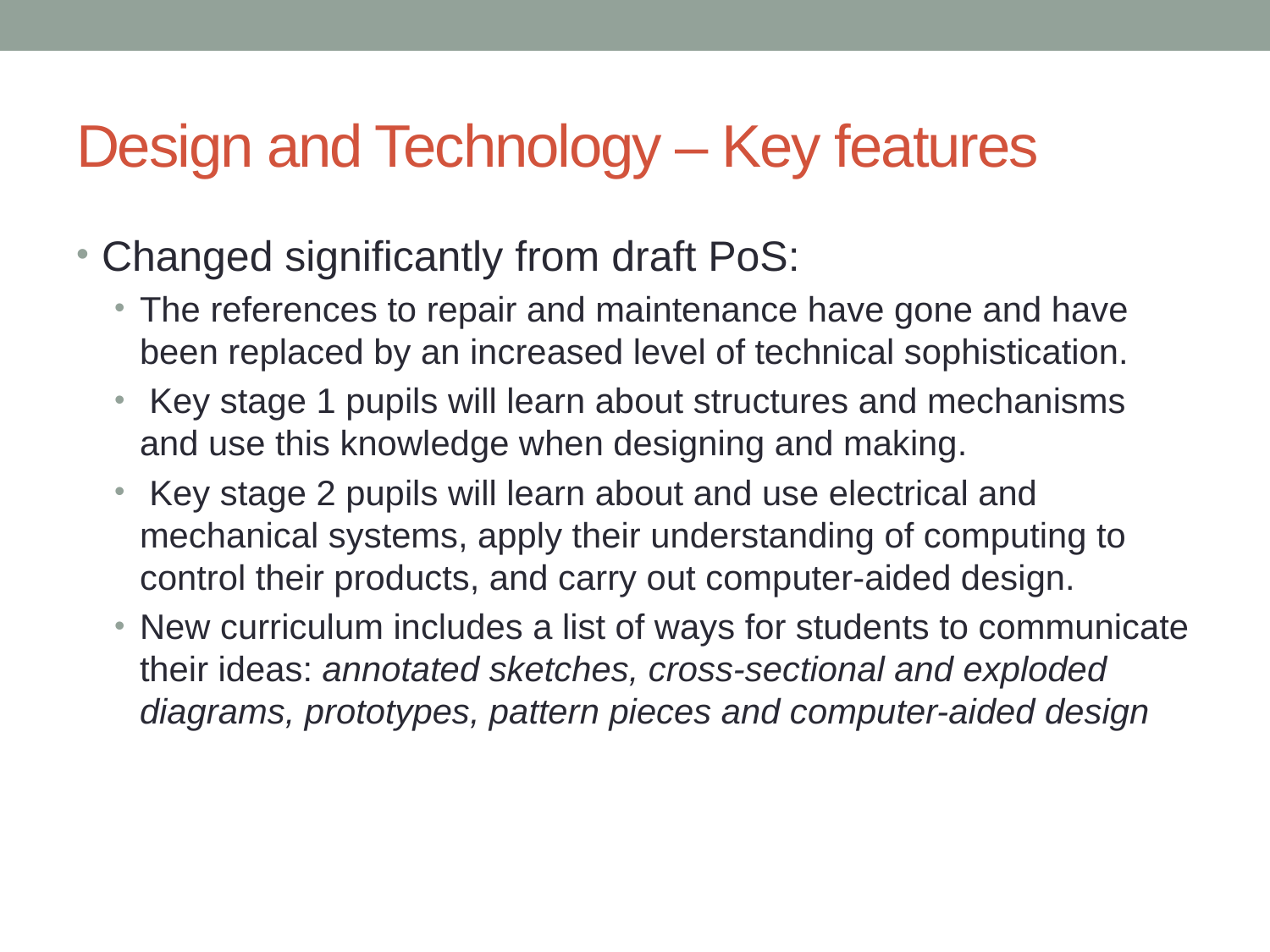

# Design and Technology – Key features
Changed significantly from draft PoS:
The references to repair and maintenance have gone and have been replaced by an increased level of technical sophistication.
 Key stage 1 pupils will learn about structures and mechanisms and use this knowledge when designing and making.
 Key stage 2 pupils will learn about and use electrical and mechanical systems, apply their understanding of computing to control their products, and carry out computer-aided design.
New curriculum includes a list of ways for students to communicate their ideas: annotated sketches, cross-sectional and exploded diagrams, prototypes, pattern pieces and computer-aided design